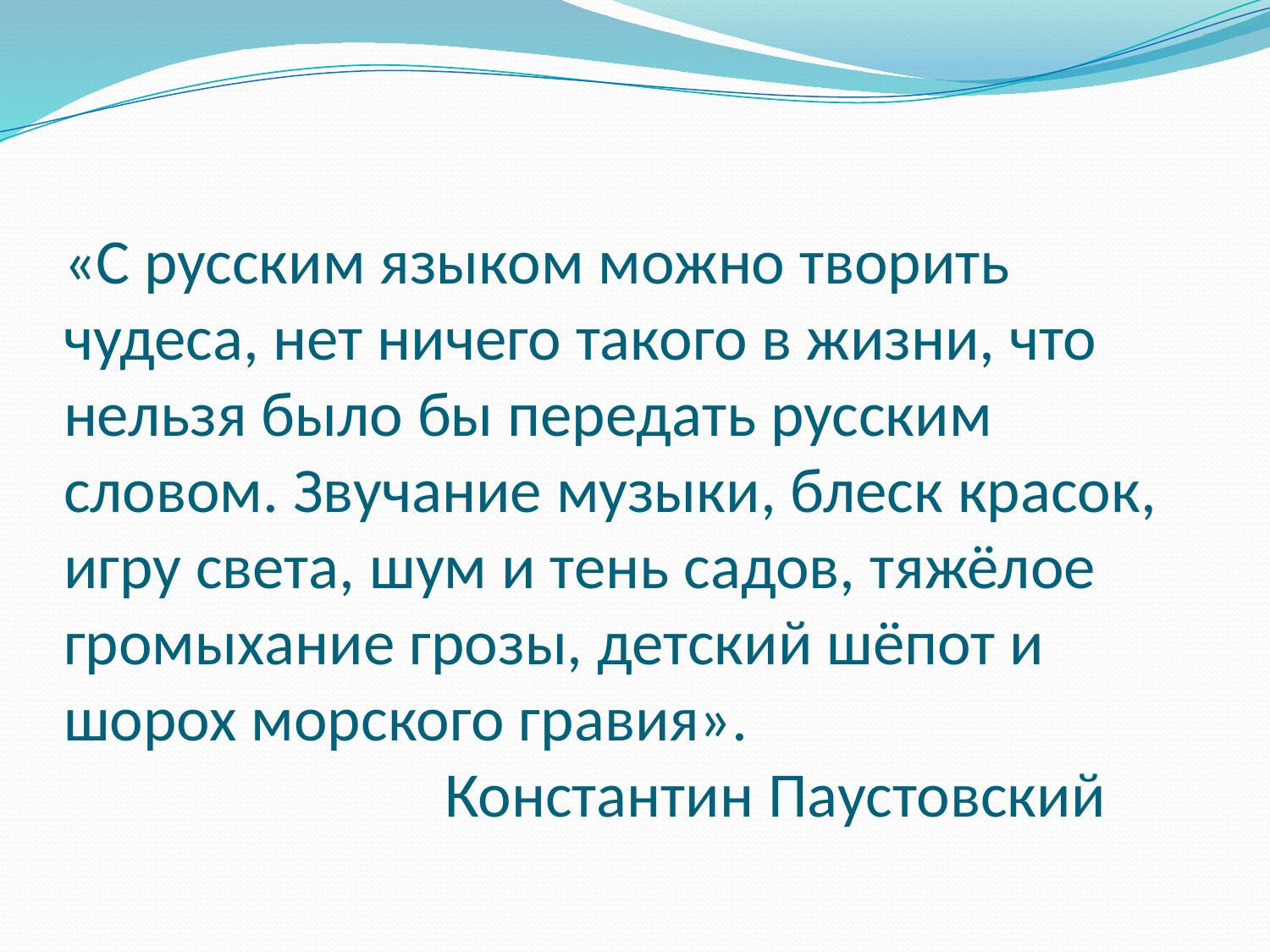

# «С русским языком можно творить чудеса, нет ничего такого в жизни, что нельзя было бы передать русским словом. Звучание музыки, блеск красок, игру света, шум и тень садов, тяжёлое громыхание грозы, детский шёпот и шорох морского гравия». Константин Паустовский